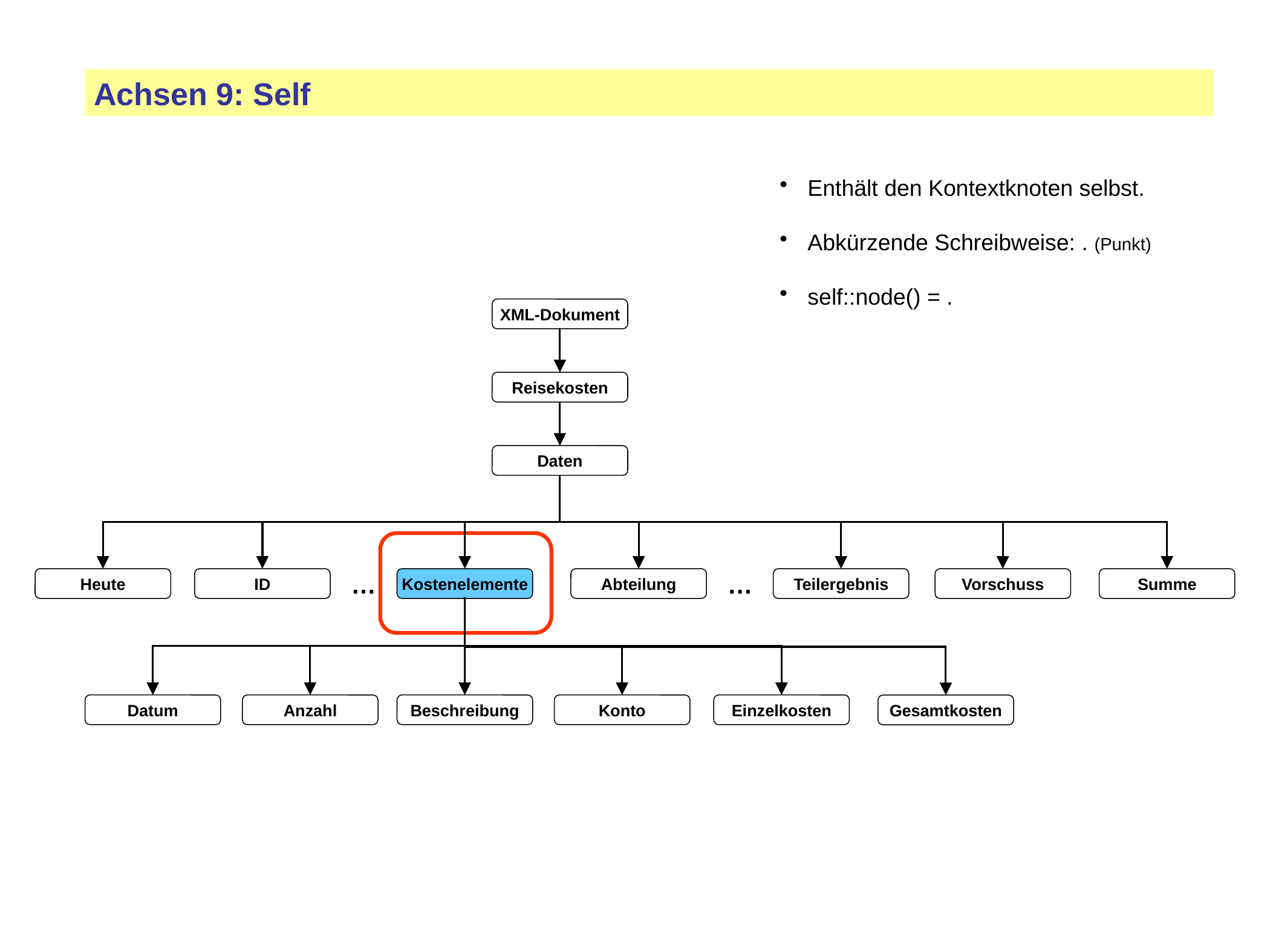

Achsen 9: Self
 Enthält den Kontextknoten selbst.

 Abkürzende Schreibweise: . (Punkt)

 self::node() = .
XML-Dokument
Reisekosten
Daten

Heute
ID
…
Kostenelemente
Abteilung
…
Teilergebnis
Vorschuss
Summe
Datum
Anzahl
Beschreibung
Konto
Einzelkosten
Gesamtkosten